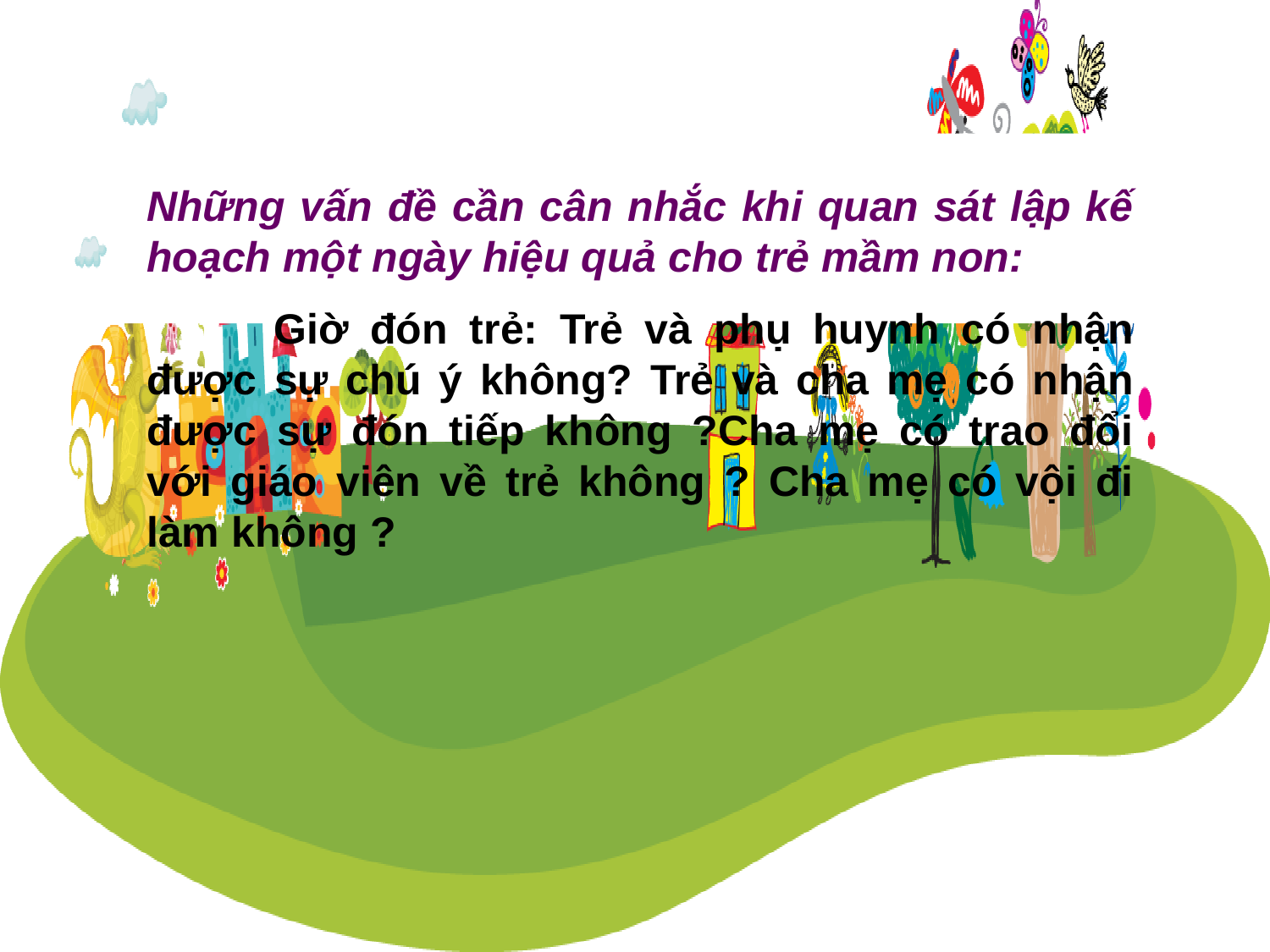

Những vấn đề cần cân nhắc khi quan sát lập kế hoạch một ngày hiệu quả cho trẻ mầm non:
	Giờ đón trẻ: Trẻ và phụ huynh có nhận được sự chú ý không? Trẻ và cha mẹ có nhận được sự đón tiếp không ?Cha mẹ có trao đổi với giáo viên về trẻ không ? Cha mẹ có vội đi làm không ?